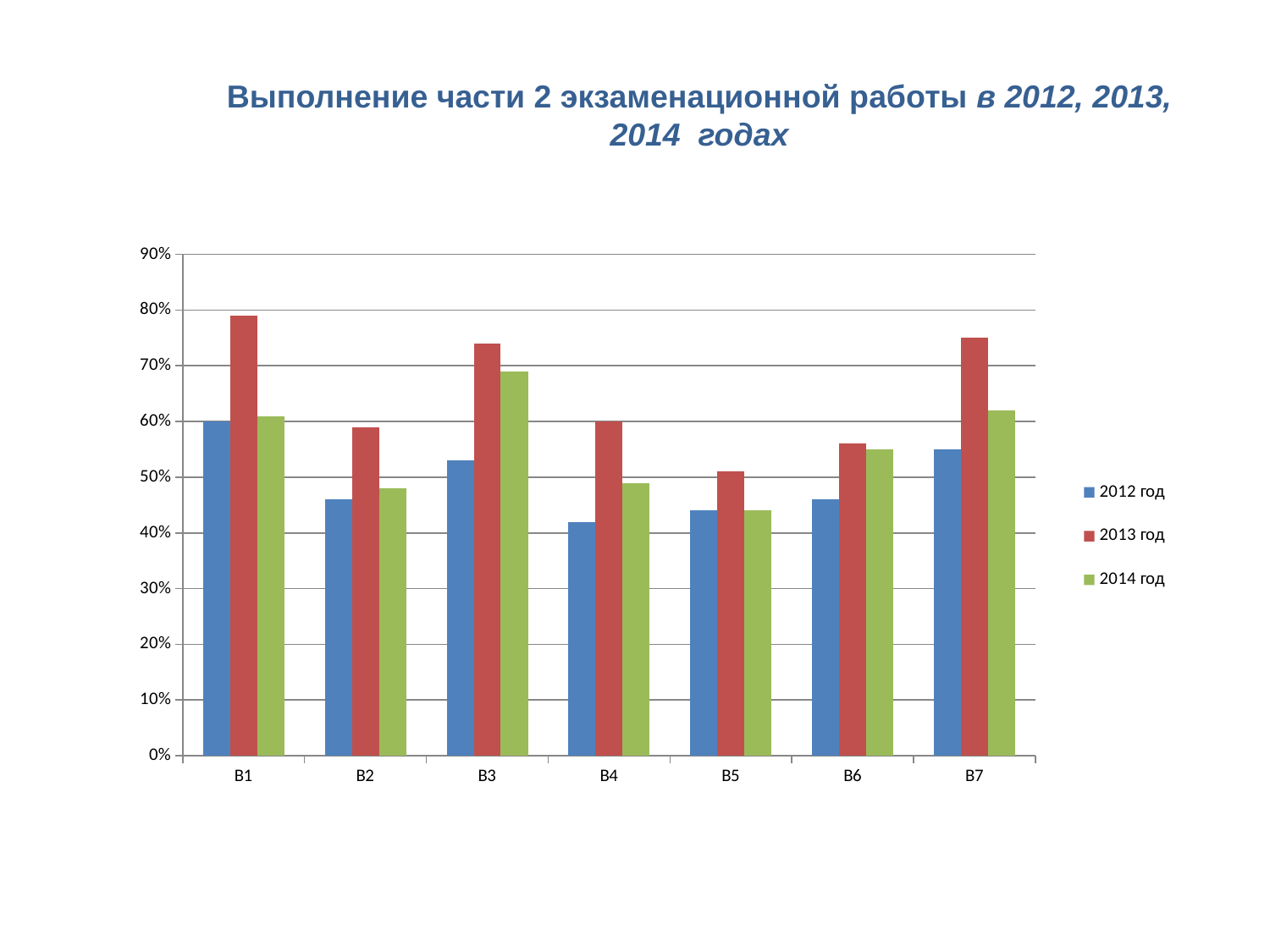

# Выполнение части 2 экзаменационной работы в 2012, 2013, 2014  годах

### Chart

| Category |  |  |  |
|---|---|---|---|
| В1 | 0.6000000000000006 | 0.79 | 0.6100000000000007 |
| В2 | 0.46 | 0.59 | 0.4800000000000003 |
| В3 | 0.53 | 0.7400000000000007 | 0.6900000000000006 |
| В4 | 0.4200000000000003 | 0.6000000000000006 | 0.4900000000000003 |
| В5 | 0.44 | 0.51 | 0.44 |
| В6 | 0.46 | 0.56 | 0.55 |
| В7 | 0.55 | 0.7500000000000008 | 0.6200000000000007 |